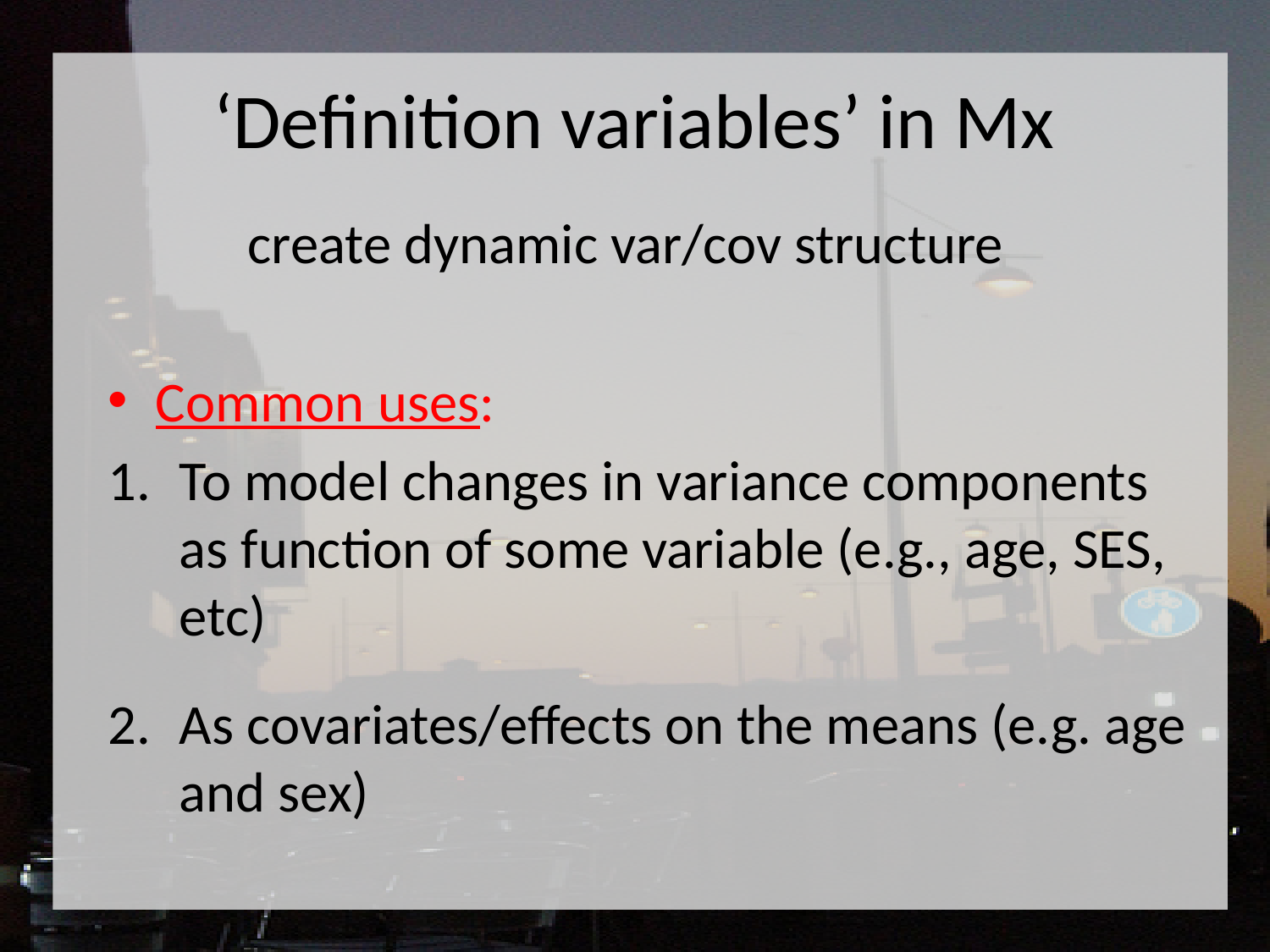

# ‘Definition variables’ in Mx

           create dynamic var/cov structure

Common uses:
To model changes in variance components as function of some variable (e.g., age, SES, etc)

As covariates/effects on the means (e.g. age and sex)